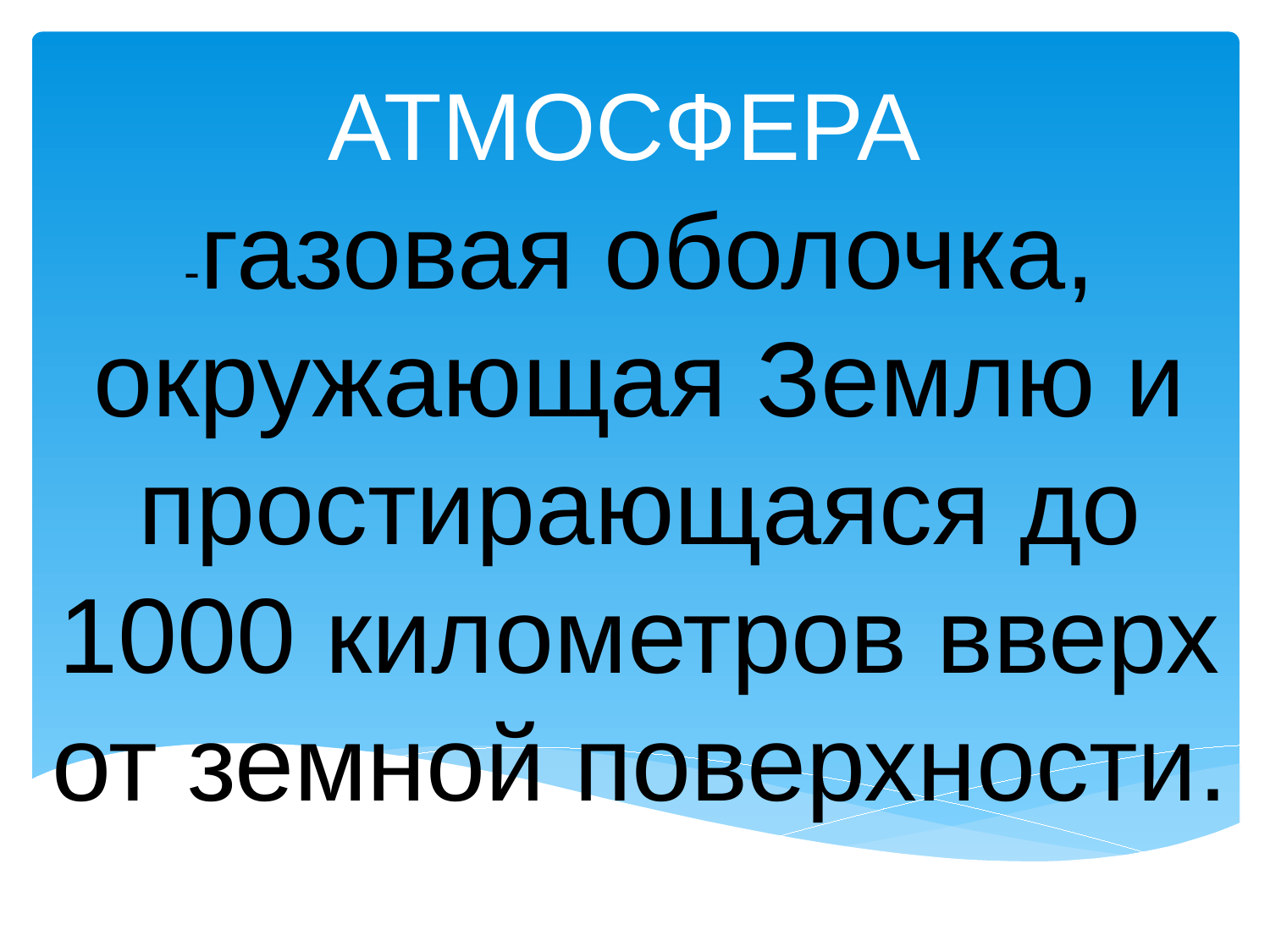

# АТМОСФЕРА
-газовая оболочка, окружающая Землю и простирающаяся до 1000 километров вверх от земной поверхности.